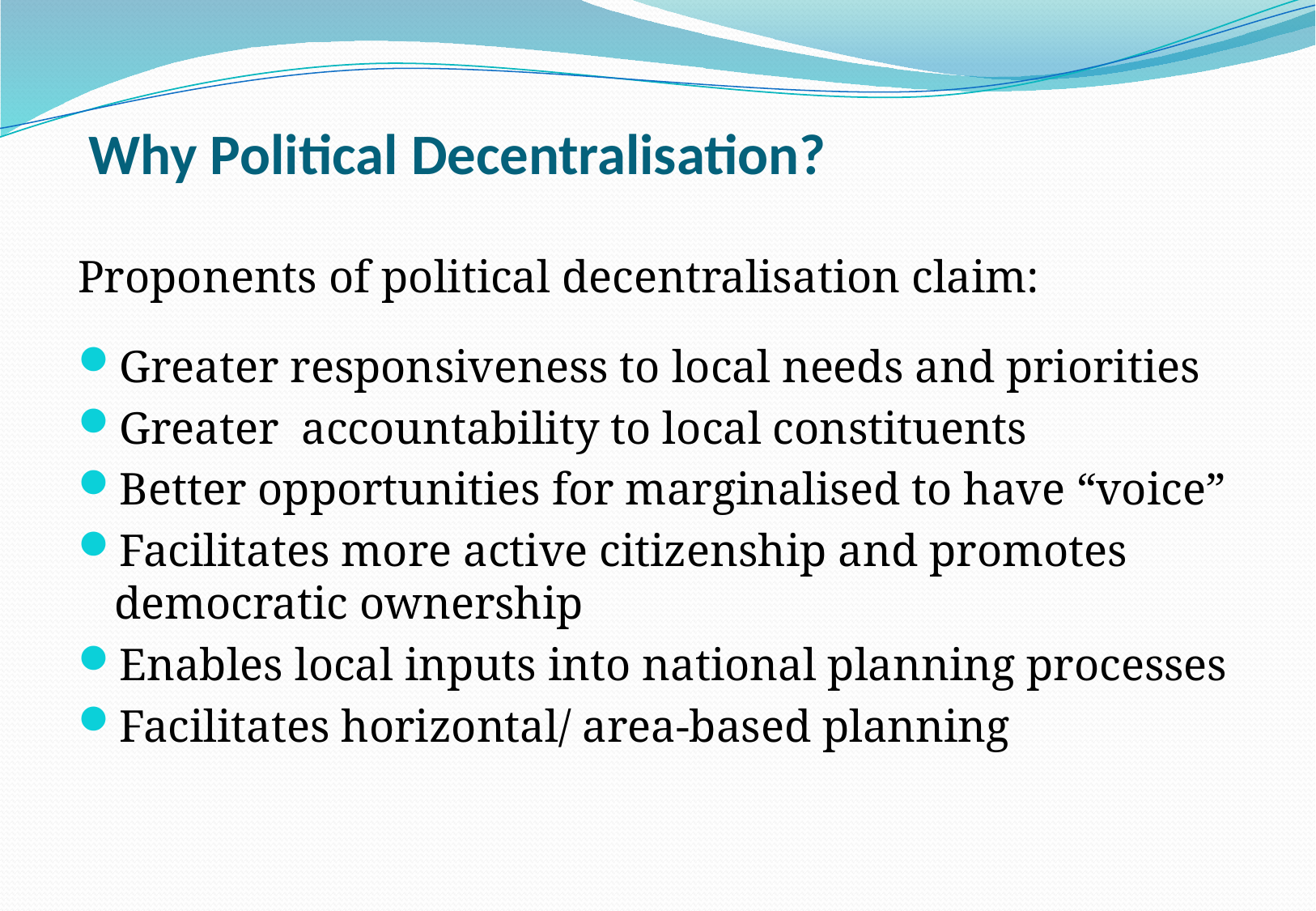

Why Political Decentralisation?
Proponents of political decentralisation claim:

Greater responsiveness to local needs and priorities
Greater  accountability to local constituents
Better opportunities for marginalised to have “voice”
Facilitates more active citizenship and promotes democratic ownership
Enables local inputs into national planning processes
Facilitates horizontal/ area-based planning